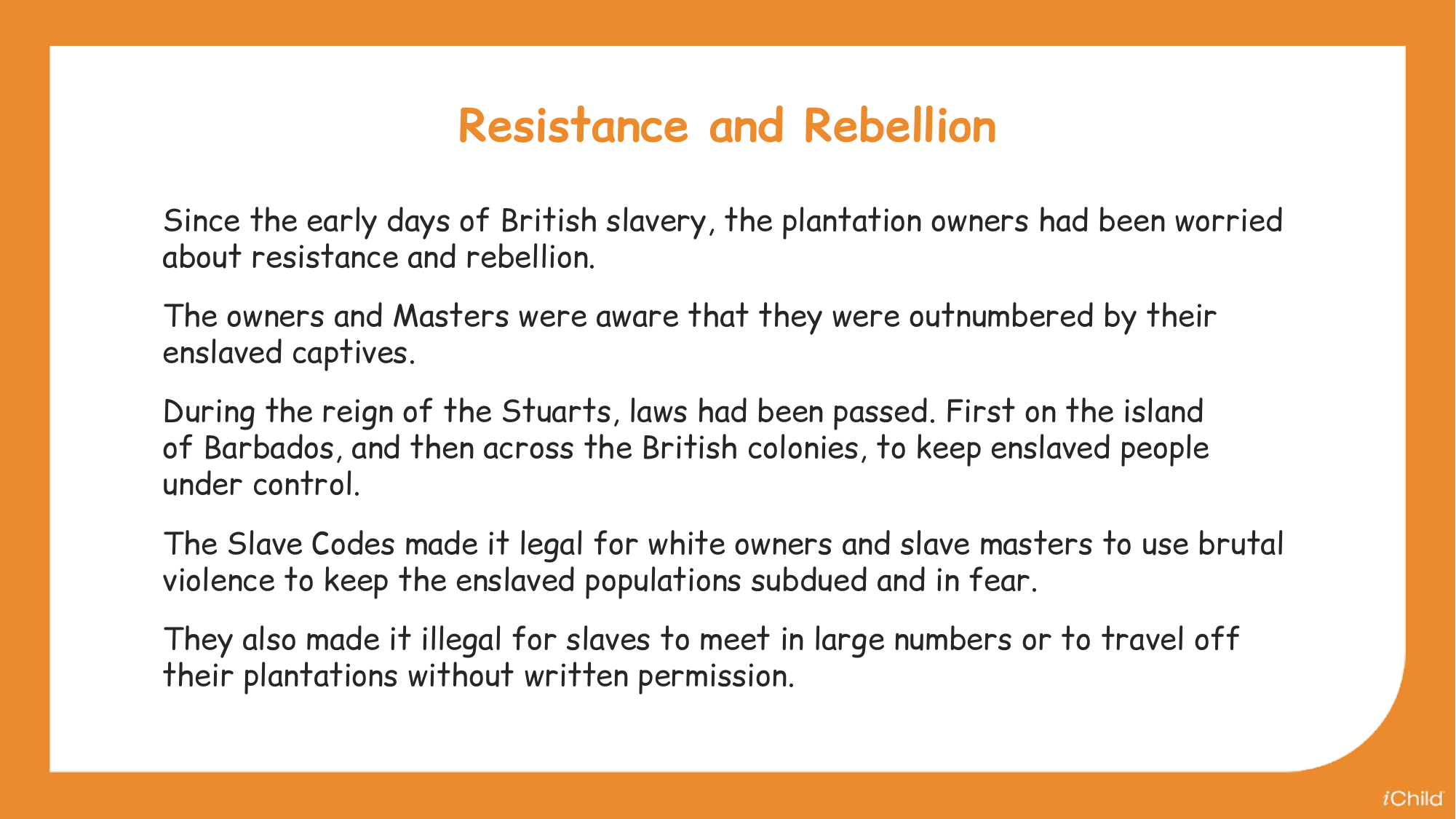

Resistance and Rebellion
Since the early days of British slavery, the plantation owners had been worried about resistance and rebellion.
The owners and Masters were aware that they were outnumbered by their enslaved captives.
During the reign of the Stuarts, laws had been passed. First on the island
of Barbados, and then across the British colonies, to keep enslaved people under control.
The Slave Codes made it legal for white owners and slave masters to use brutal violence to keep the enslaved populations subdued and in fear.
They also made it illegal for slaves to meet in large numbers or to travel off their plantations without written permission.